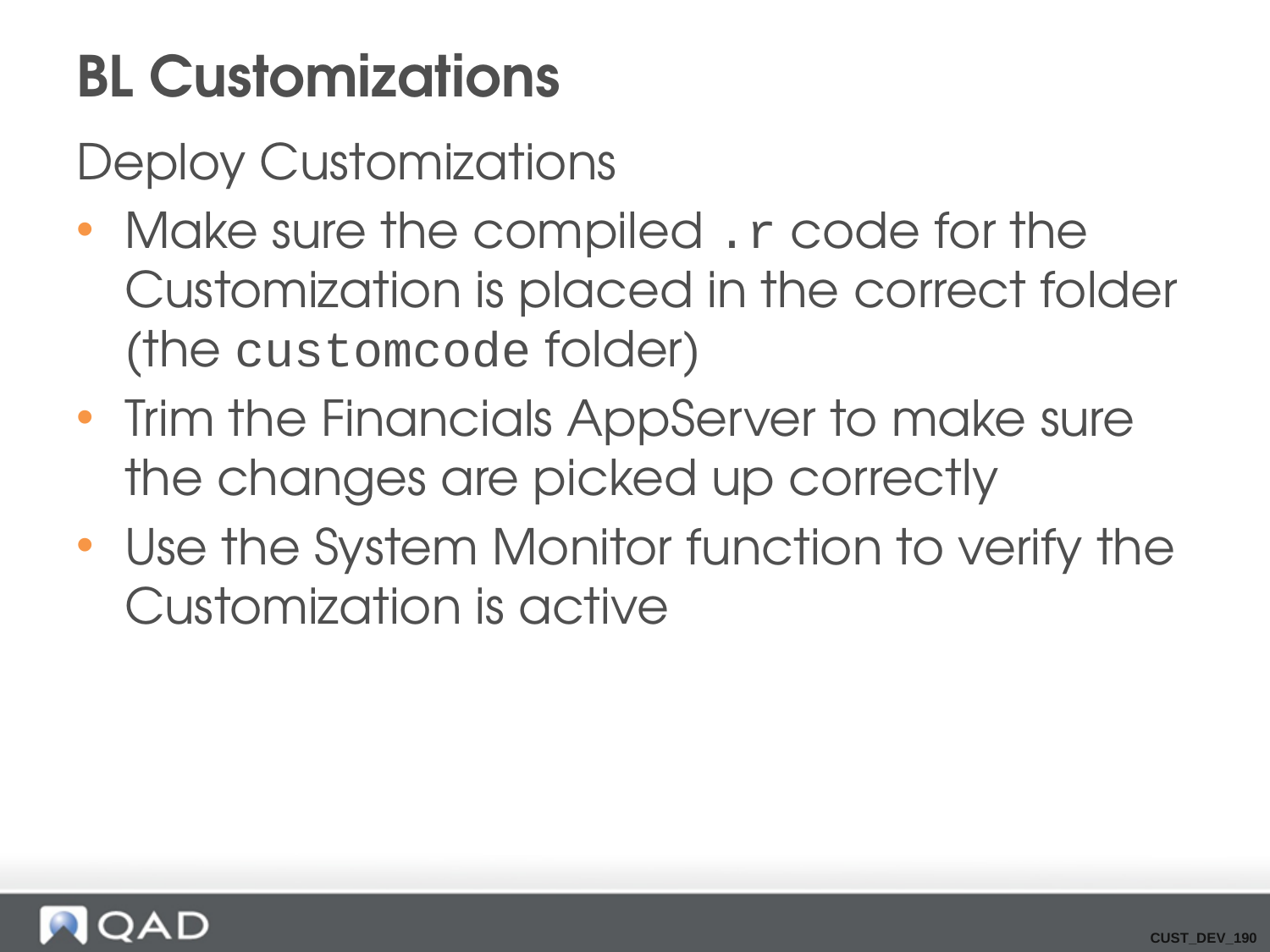

# BL Customizations
Deploy Customizations
Make sure the compiled .r code for the Customization is placed in the correct folder (the customcode folder)
Trim the Financials AppServer to make sure the changes are picked up correctly
Use the System Monitor function to verify the Customization is active

CUST_DEV_190